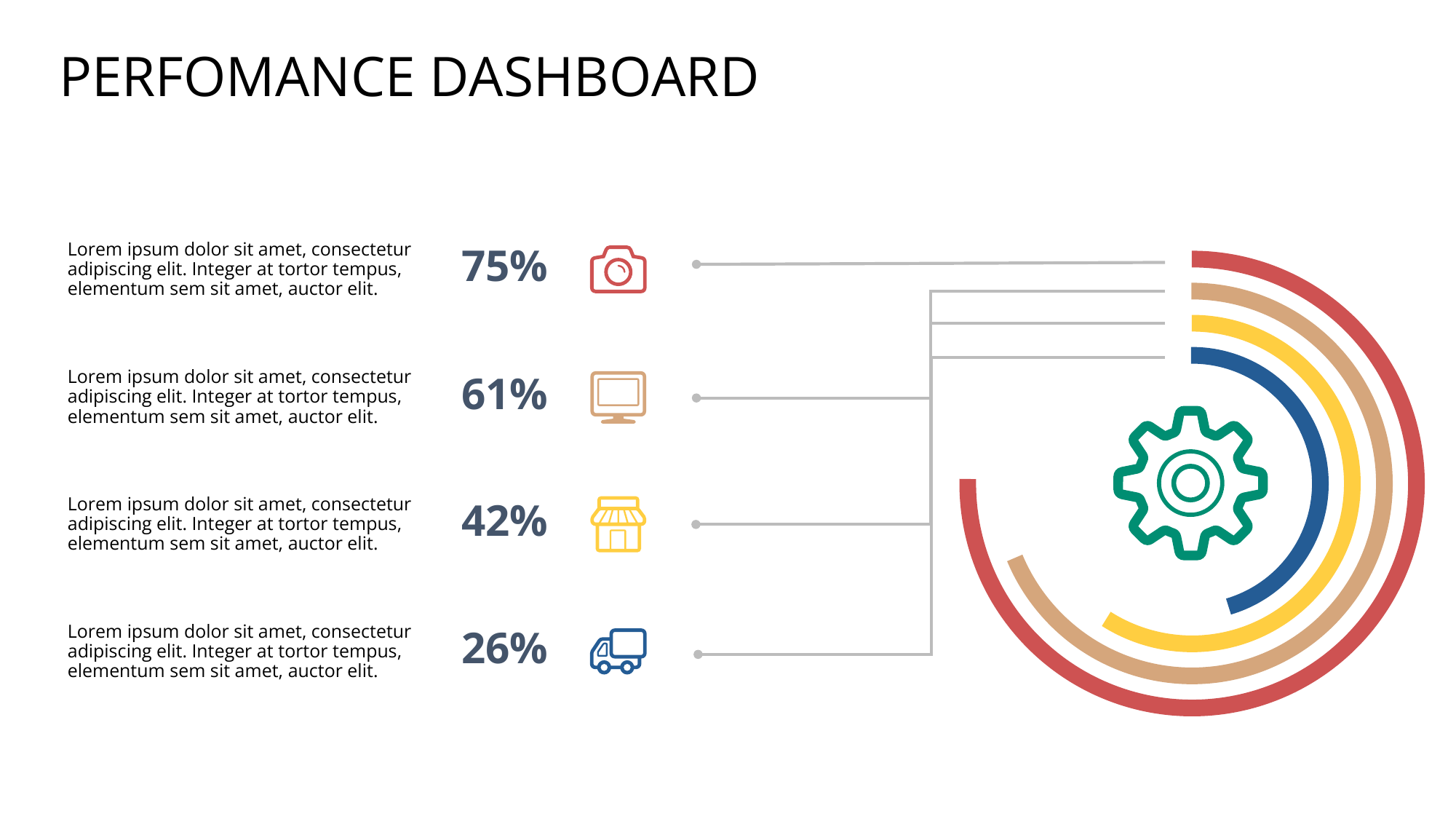

# PERFOMANCE DASHBOARD
75%
Lorem ipsum dolor sit amet, consectetur adipiscing elit. Integer at tortor tempus, elementum sem sit amet, auctor elit.

61%
Lorem ipsum dolor sit amet, consectetur adipiscing elit. Integer at tortor tempus, elementum sem sit amet, auctor elit.

42%
Lorem ipsum dolor sit amet, consectetur adipiscing elit. Integer at tortor tempus, elementum sem sit amet, auctor elit.

26%
Lorem ipsum dolor sit amet, consectetur adipiscing elit. Integer at tortor tempus, elementum sem sit amet, auctor elit.